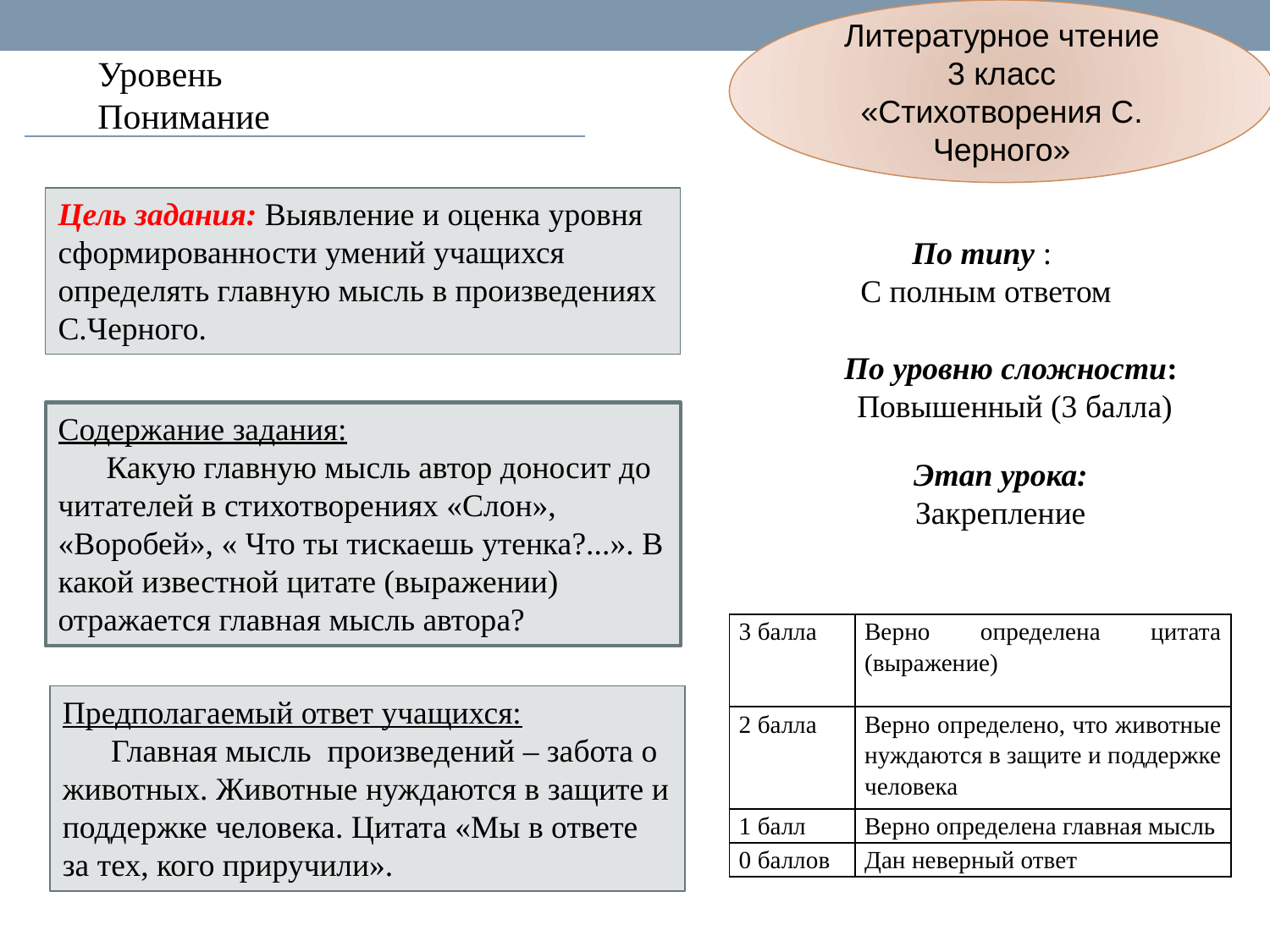

Литературное чтение
3 класс
«Стихотворения С. Черного»
Уровень
Понимание
Цель задания: Выявление и оценка уровня сформированности умений учащихся определять главную мысль в произведениях
С.Черного.
По типу :
С полным ответом
По уровню сложности:
 Повышенный (3 балла)
Содержание задания:
      Какую главную мысль автор доносит до читателей в стихотворениях «Слон», «Воробей», « Что ты тискаешь утенка?...». В какой известной цитате (выражении) отражается главная мысль автора?
Этап урока:
Закрепление
| 3 балла | Верно определена цитата (выражение) |
| --- | --- |
| 2 балла | Верно определено, что животные нуждаются в защите и поддержке человека |
| 1 балл | Верно определена главная мысль |
| 0 баллов | Дан неверный ответ |
Предполагаемый ответ учащихся:
      Главная мысль  произведений – забота о животных. Животные нуждаются в защите и поддержке человека. Цитата «Мы в ответе за тех, кого приручили».